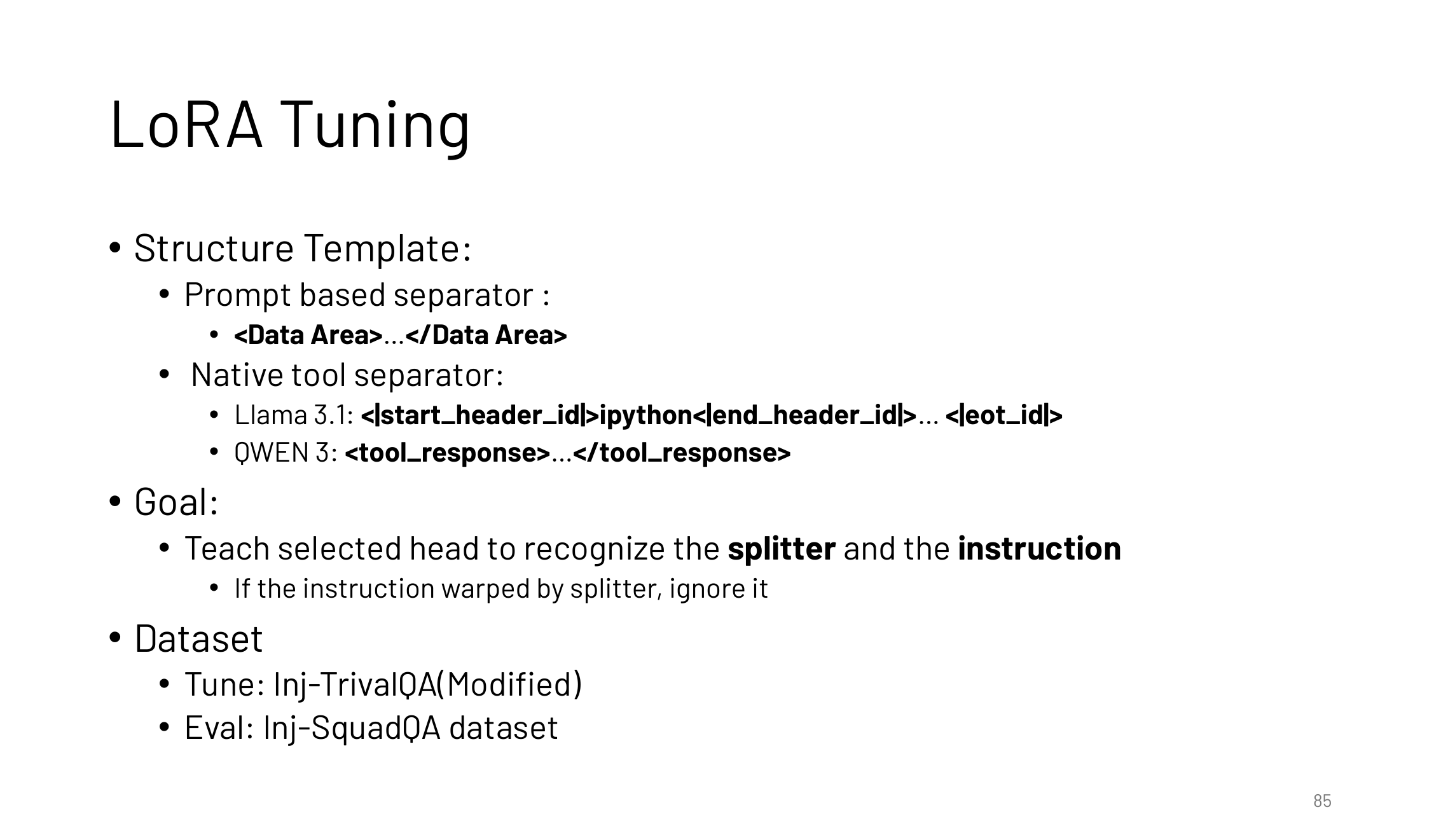

# LoRA Tuning
Structure Template:
Prompt based separator :
<Data Area>…</Data Area>
 Native tool separator:
Llama 3.1: <|start_header_id|>ipython<|end_header_id|>… <|eot_id|>
QWEN 3: <tool_response>…</tool_response>
Goal:
Teach selected head to recognize the splitter and the instruction
If the instruction warped by splitter, ignore it
Dataset
Tune: Inj-TrivalQA(Modified)
Eval: Inj-SquadQA dataset

85